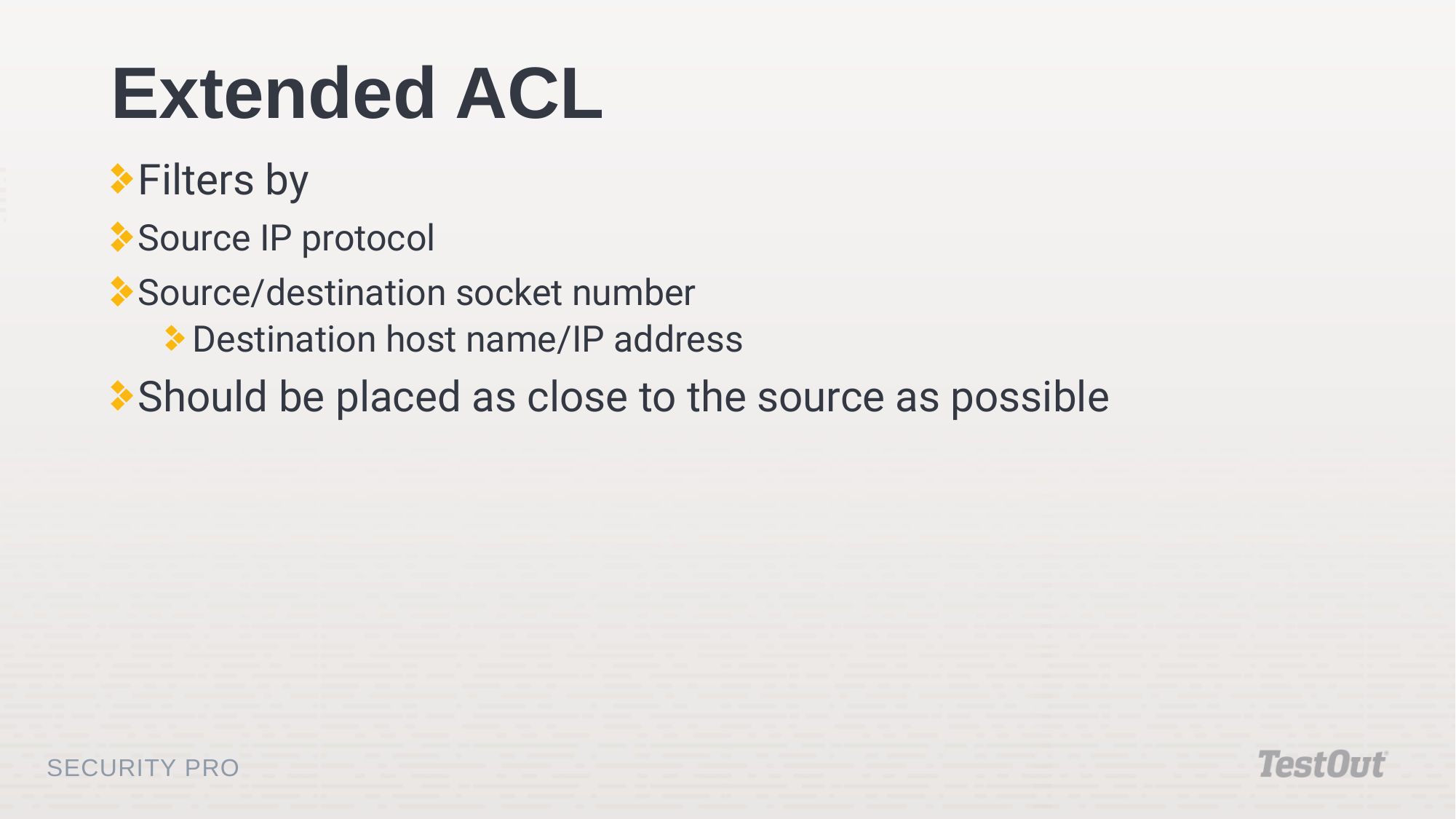

# Extended ACL
Filters by
Source IP protocol
Source/destination socket number
Destination host name/IP address
Should be placed as close to the source as possible
Security Pro